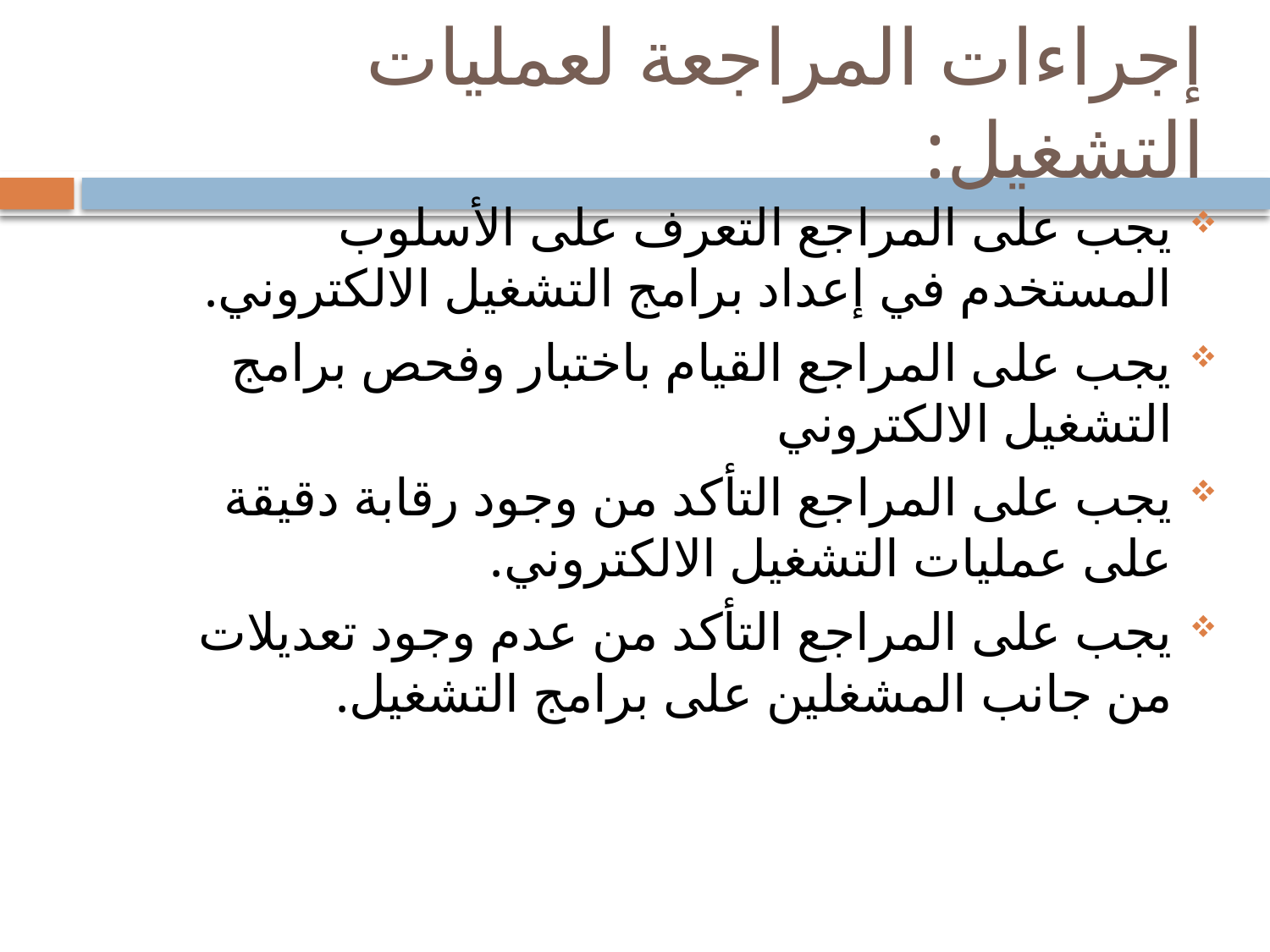

# إجراءات المراجعة لعمليات التشغيل:
يجب على المراجع التعرف على الأسلوب المستخدم في إعداد برامج التشغيل الالكتروني.
يجب على المراجع القيام باختبار وفحص برامج التشغيل الالكتروني
يجب على المراجع التأكد من وجود رقابة دقيقة على عمليات التشغيل الالكتروني.
يجب على المراجع التأكد من عدم وجود تعديلات من جانب المشغلين على برامج التشغيل.